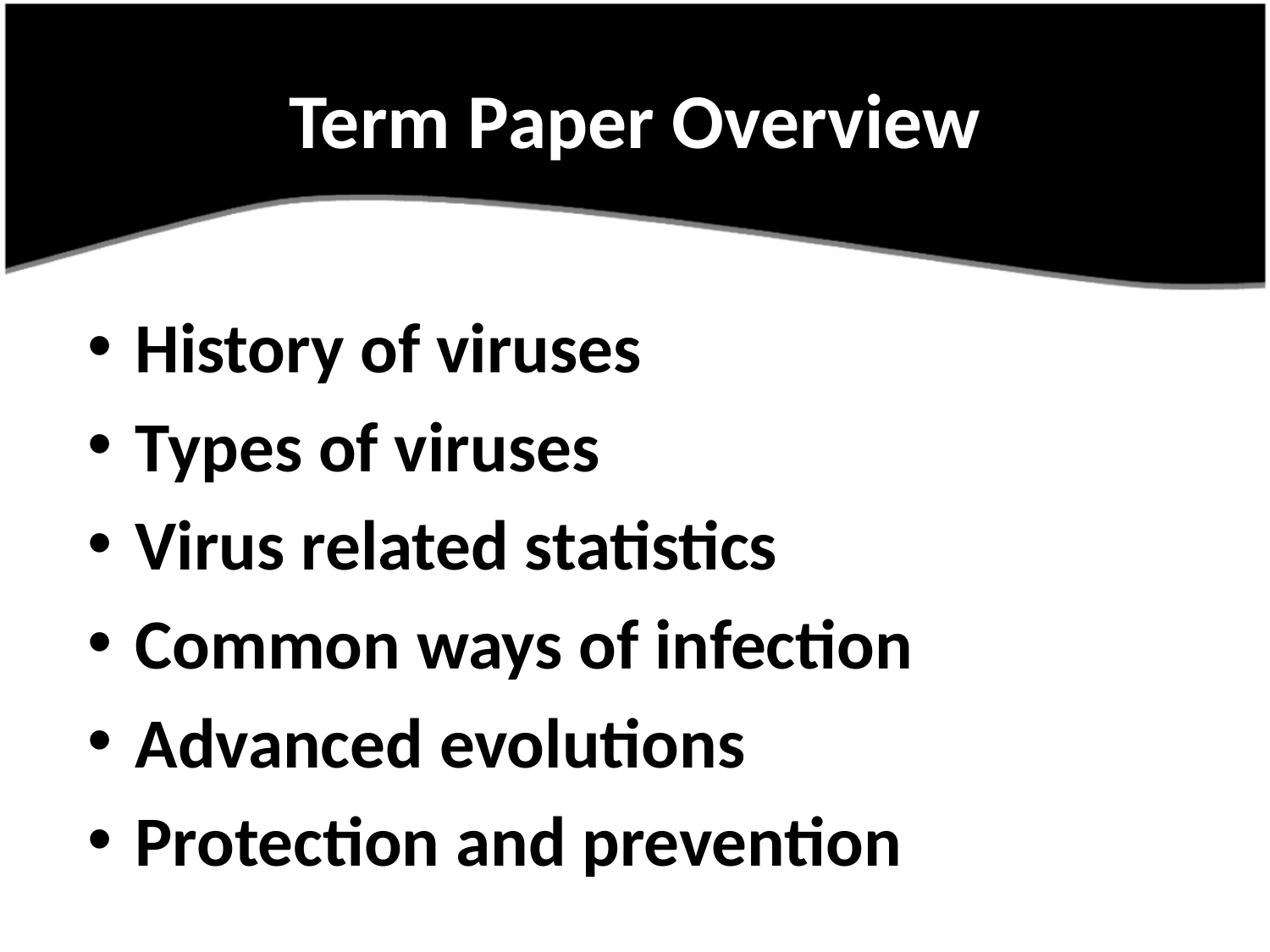

# Term Paper Overview
History of viruses
Types of viruses
Virus related statistics
Common ways of infection
Advanced evolutions
Protection and prevention